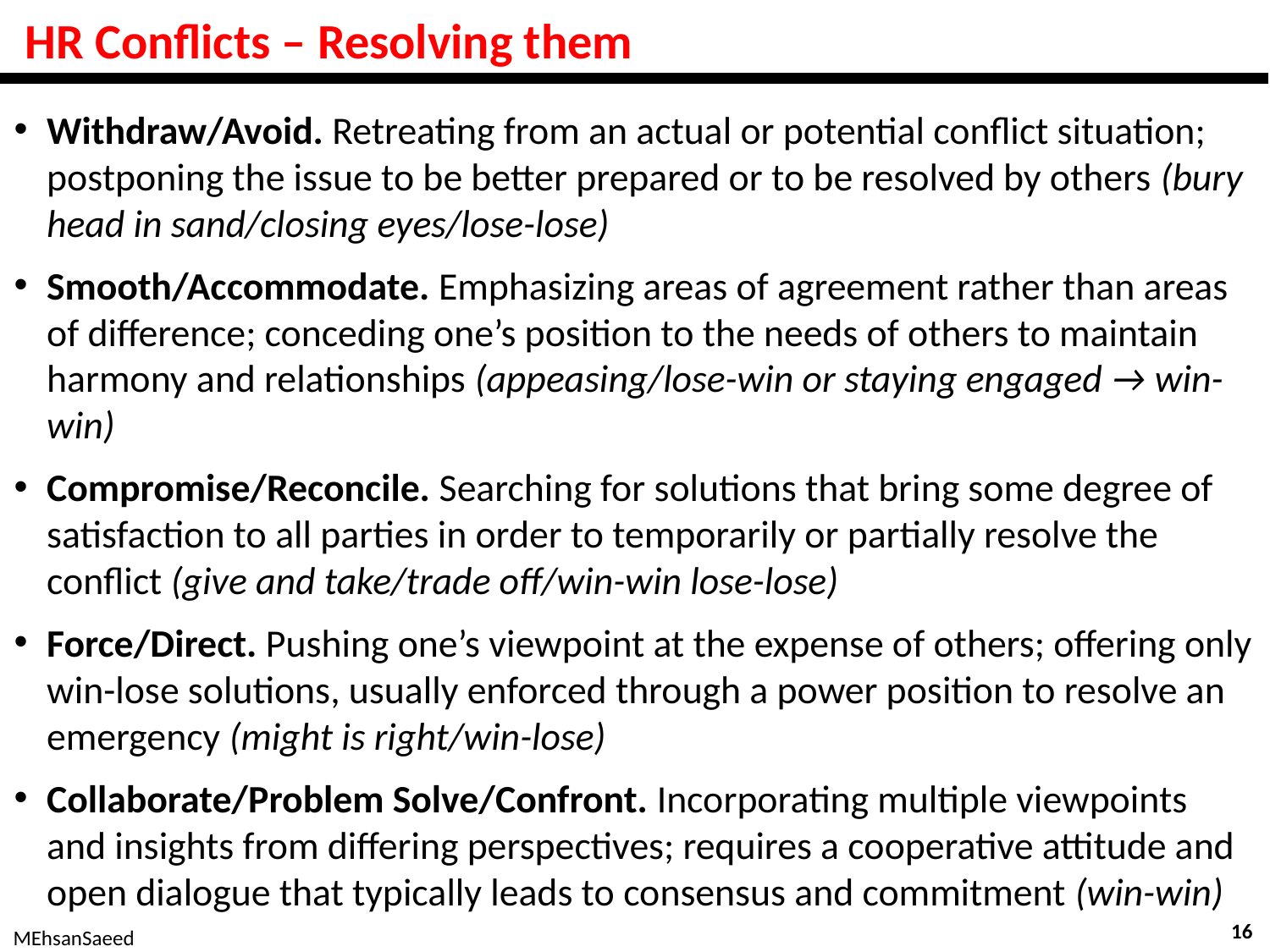

# HR Conflicts – Resolving them
Withdraw/Avoid. Retreating from an actual or potential conflict situation; postponing the issue to be better prepared or to be resolved by others (bury head in sand/closing eyes/lose-lose)
Smooth/Accommodate. Emphasizing areas of agreement rather than areas of difference; conceding one’s position to the needs of others to maintain harmony and relationships (appeasing/lose-win or staying engaged → win-win)
Compromise/Reconcile. Searching for solutions that bring some degree of satisfaction to all parties in order to temporarily or partially resolve the conflict (give and take/trade off/win-win lose-lose)
Force/Direct. Pushing one’s viewpoint at the expense of others; offering only win-lose solutions, usually enforced through a power position to resolve an emergency (might is right/win-lose)
Collaborate/Problem Solve/Confront. Incorporating multiple viewpoints and insights from differing perspectives; requires a cooperative attitude and open dialogue that typically leads to consensus and commitment (win-win)
16
MEhsanSaeed